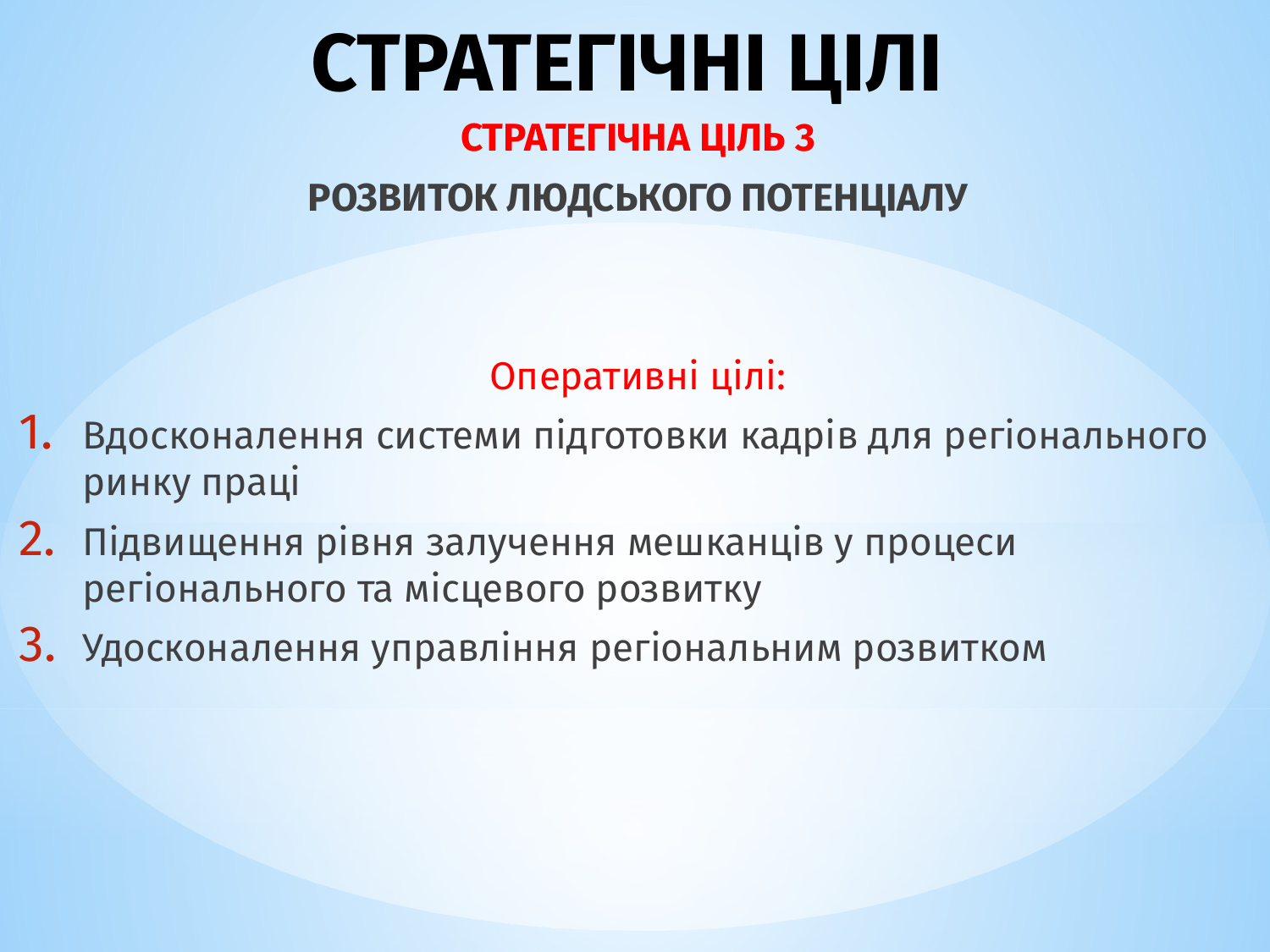

# СТРАТЕГІЧНІ ЦІЛІ
СТРАТЕГІЧНА ЦІЛЬ 3
РОЗВИТОК ЛЮДСЬКОГО ПОТЕНЦІАЛУ

Оперативні цілі:
Вдосконалення системи підготовки кадрів для регіонального ринку праці
Підвищення рівня залучення мешканців у процеси регіонального та місцевого розвитку
Удосконалення управління регіональним розвитком